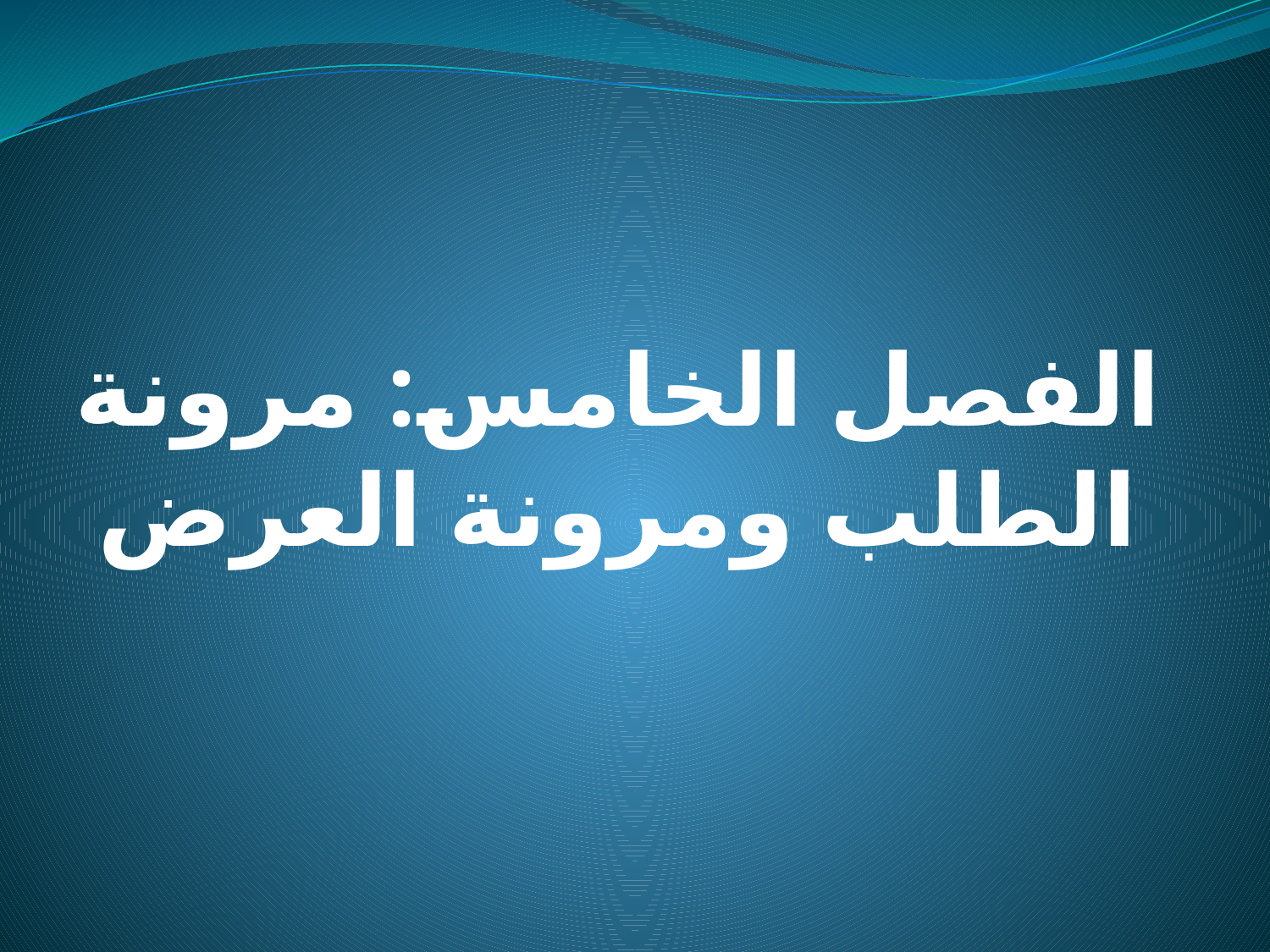

# الفصل الخامس: مرونة الطلب ومرونة العرض